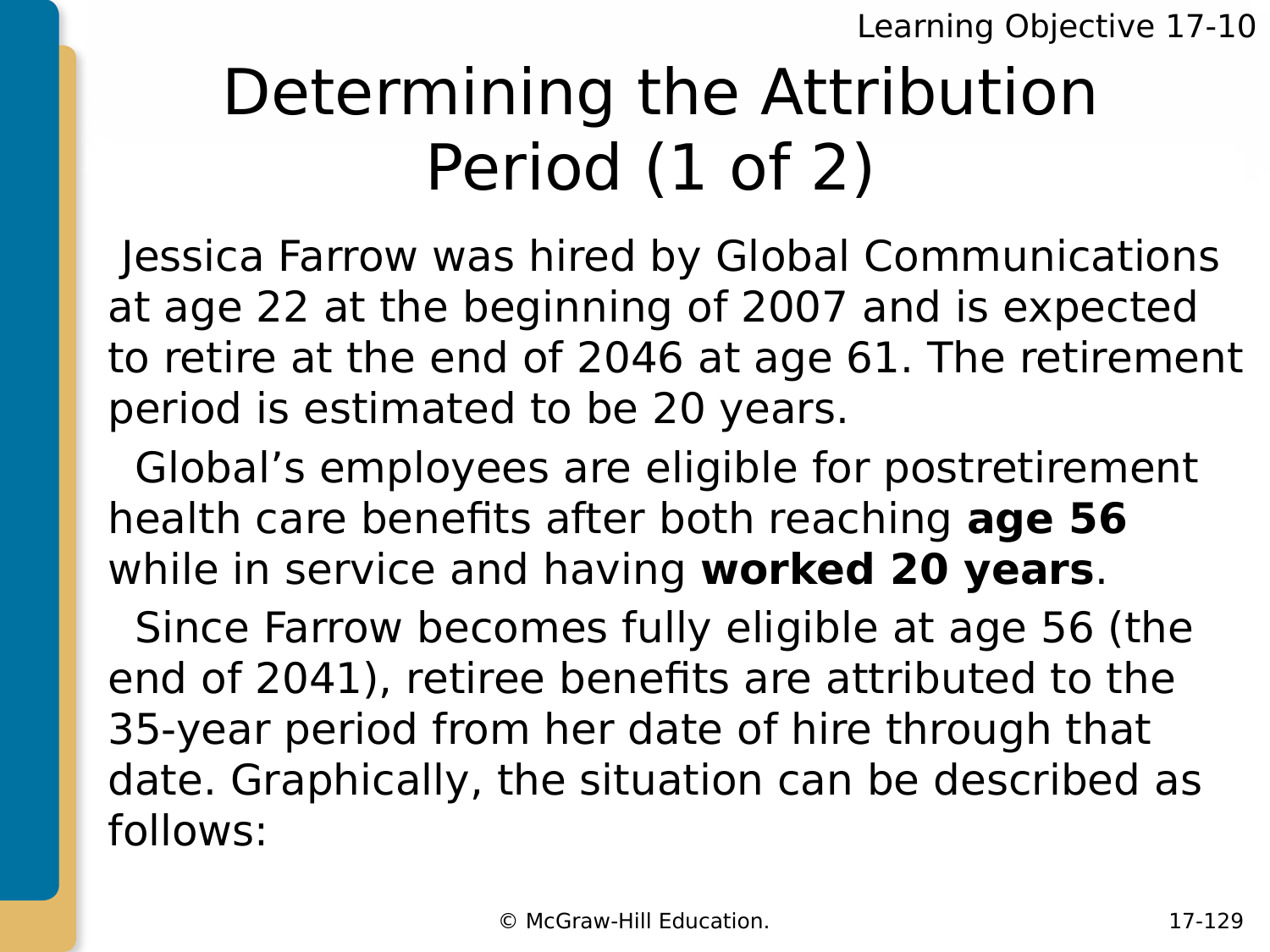

Learning Objective 17-10
# Determining the Attribution Period (1 of 2)
 Jessica Farrow was hired by Global Communications at age 22 at the beginning of 2007 and is expected to retire at the end of 2046 at age 61. The retirement period is estimated to be 20 years.
  Global’s employees are eligible for postretirement health care benefits after both reaching age 56 while in service and having worked 20 years.
  Since Farrow becomes fully eligible at age 56 (the end of 2041), retiree benefits are attributed to the 35-year period from her date of hire through that date. Graphically, the situation can be described as follows: